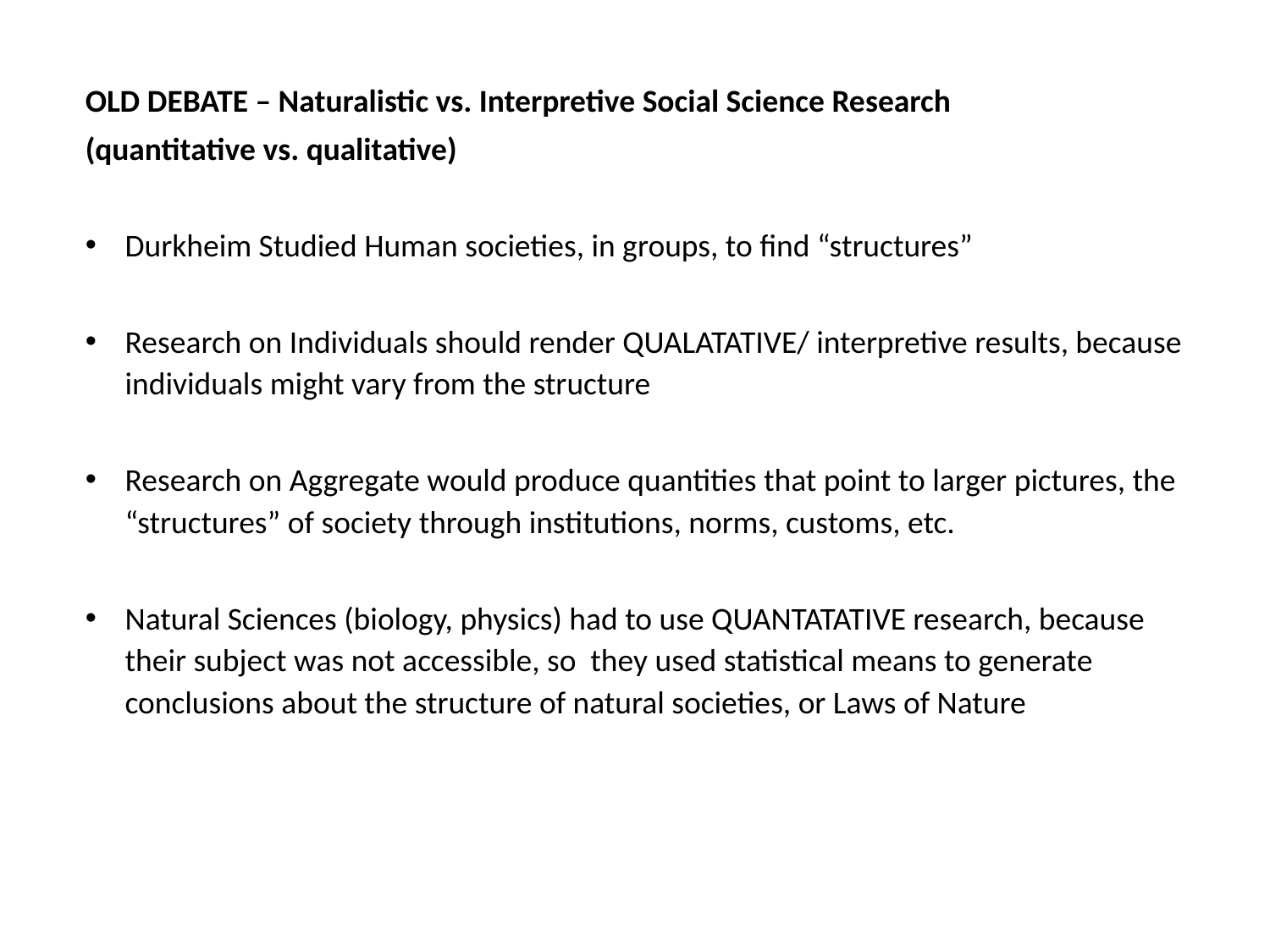

OLD DEBATE – Naturalistic vs. Interpretive Social Science Research
(quantitative vs. qualitative)

Durkheim Studied Human societies, in groups, to find “structures”

Research on Individuals should render QUALATATIVE/ interpretive results, because individuals might vary from the structure

Research on Aggregate would produce quantities that point to larger pictures, the “structures” of society through institutions, norms, customs, etc.

Natural Sciences (biology, physics) had to use QUANTATATIVE research, because their subject was not accessible, so  they used statistical means to generate conclusions about the structure of natural societies, or Laws of Nature